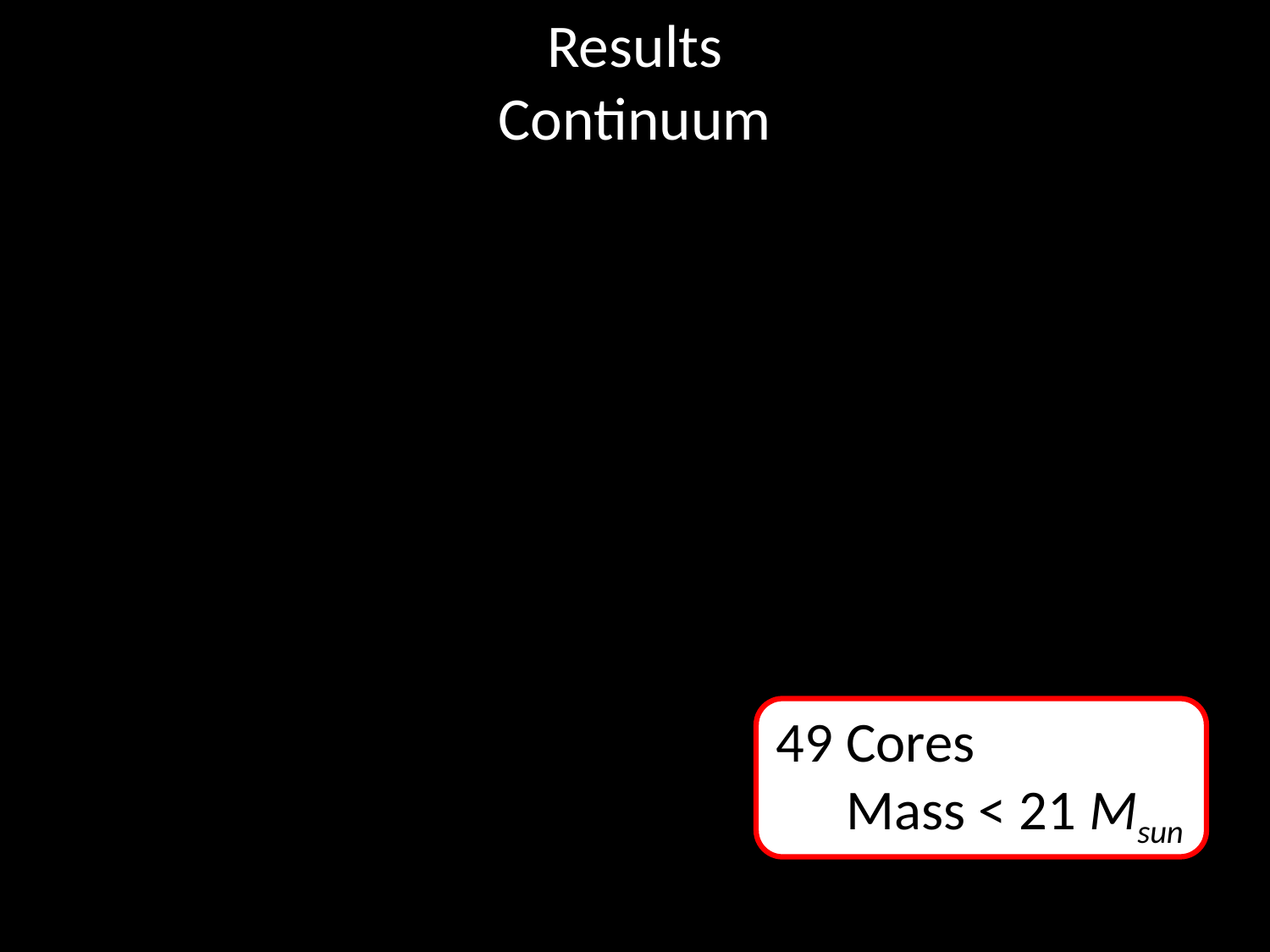

# Results Continuum
49 Cores
　Mass < 21 Msun